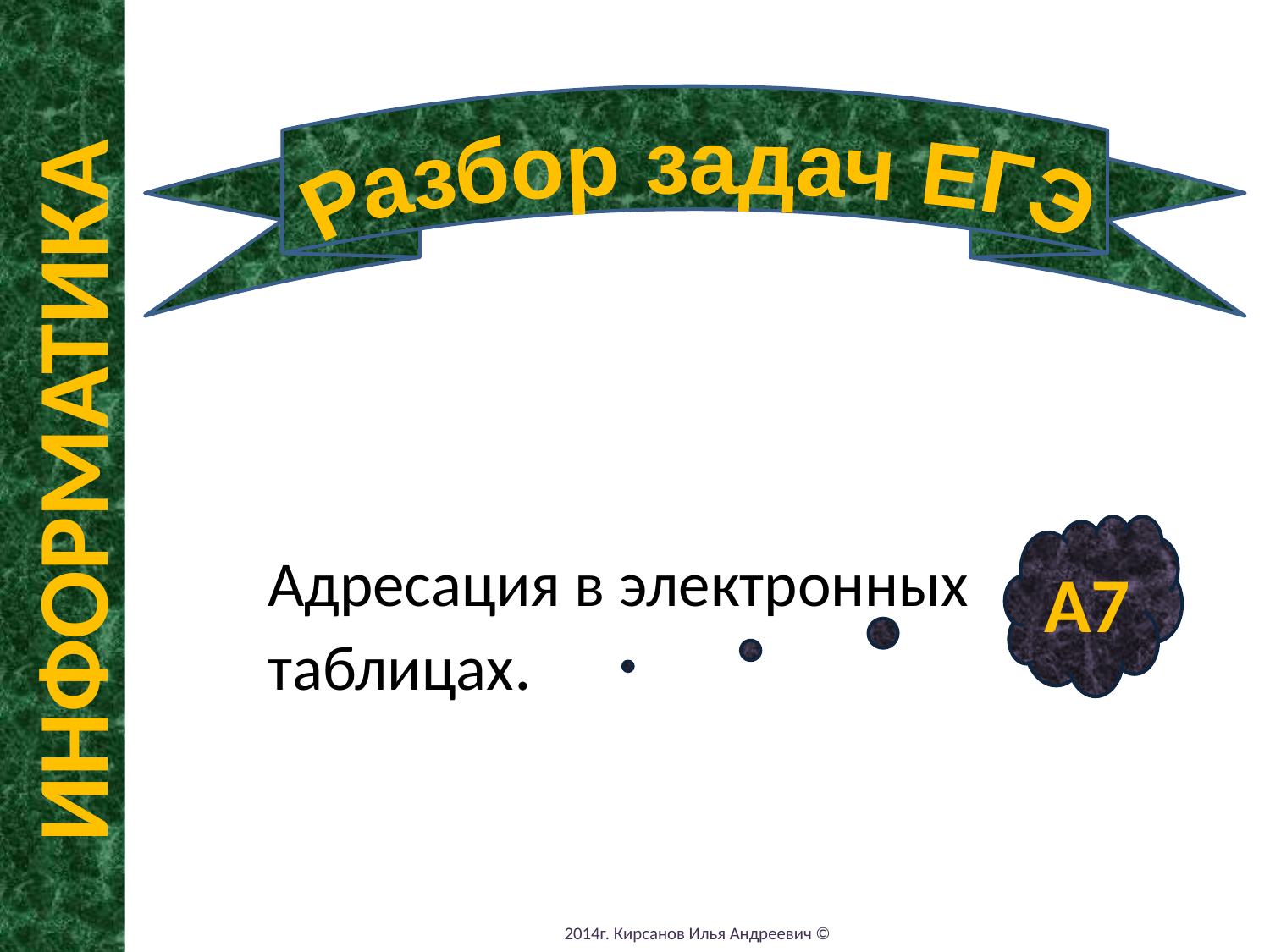

Разбор задач ЕГЭ
ИНФОРМАТИКА
Адресация в электронных таблицах.
А7
2014г. Кирсанов Илья Андреевич ©